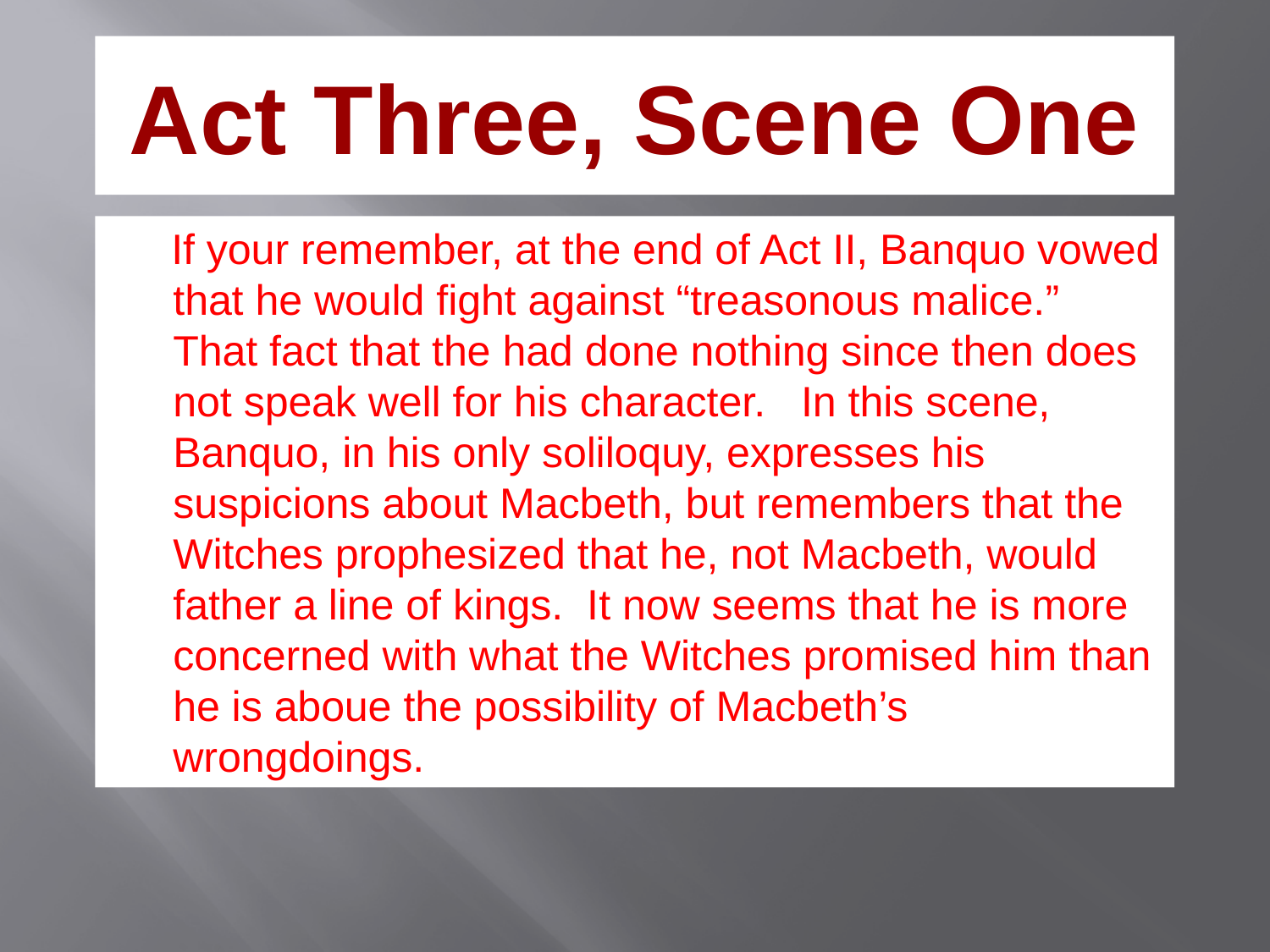

# Act Three, Scene One
    If your remember, at the end of Act II, Banquo vowed that he would fight against “treasonous malice.”  That fact that the had done nothing since then does not speak well for his character.   In this scene, Banquo, in his only soliloquy, expresses his suspicions about Macbeth, but remembers that the Witches prophesized that he, not Macbeth, would father a line of kings.  It now seems that he is more concerned with what the Witches promised him than he is aboue the possibility of Macbeth’s wrongdoings.